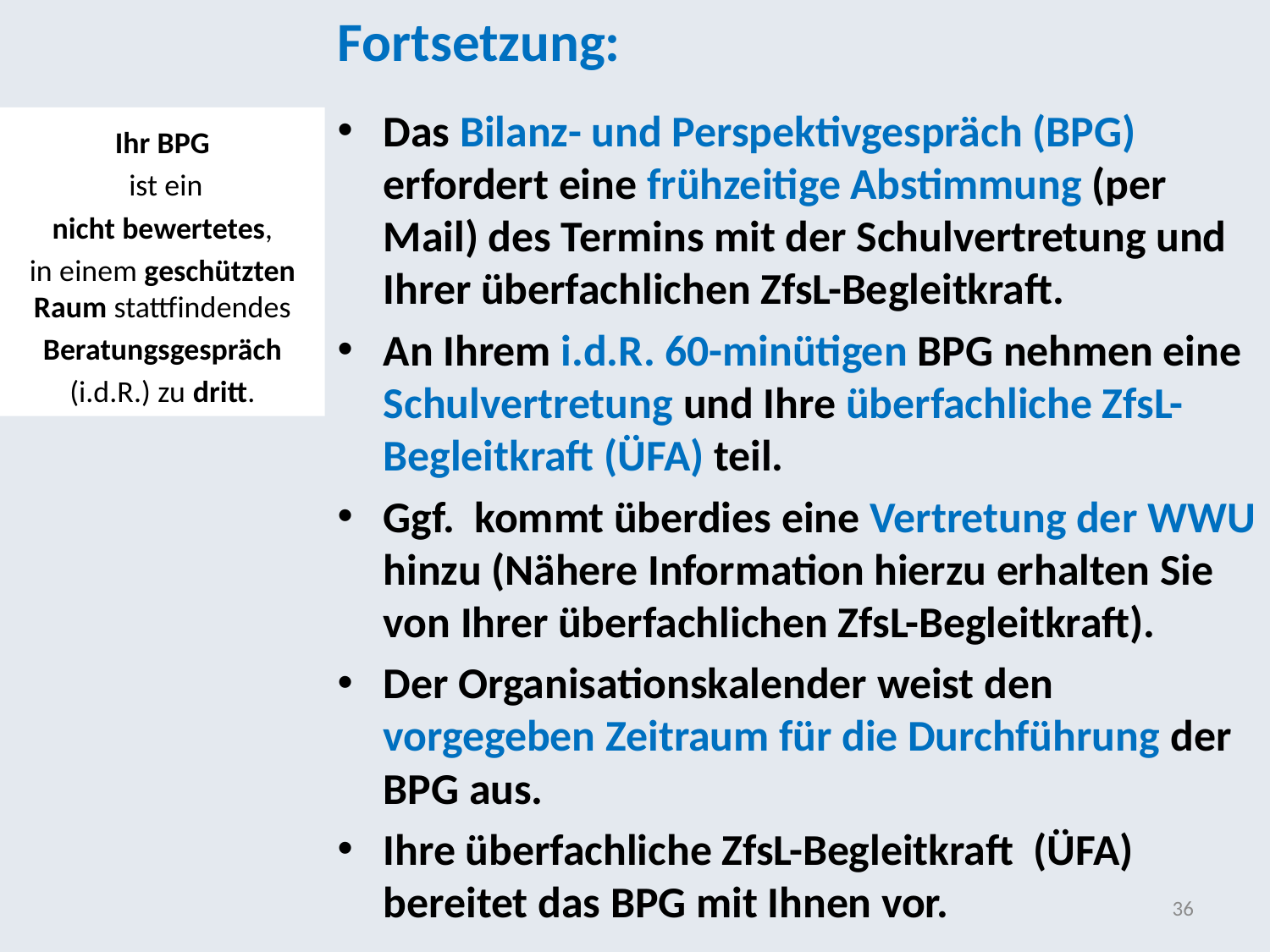

Fortsetzung:

Das Bilanz- und Perspektivgespräch (BPG) erfordert eine frühzeitige Abstimmung (per Mail) des Termins mit der Schulvertretung und Ihrer überfachlichen ZfsL-Begleitkraft.
An Ihrem i.d.R. 60-minütigen BPG nehmen eine Schulvertretung und Ihre überfachliche ZfsL-Begleitkraft (ÜFA) teil.
Ggf.  kommt überdies eine Vertretung der WWU hinzu (Nähere Information hierzu erhalten Sie von Ihrer überfachlichen ZfsL-Begleitkraft).
Der Organisationskalender weist den vorgegeben Zeitraum für die Durchführung der BPG aus.
Ihre überfachliche ZfsL-Begleitkraft  (ÜFA)  bereitet das BPG mit Ihnen vor.

Ihr BPG
 ist ein
nicht bewertetes,
in einem geschützten Raum stattfindendes
Beratungsgespräch
(i.d.R.) zu dritt.

36